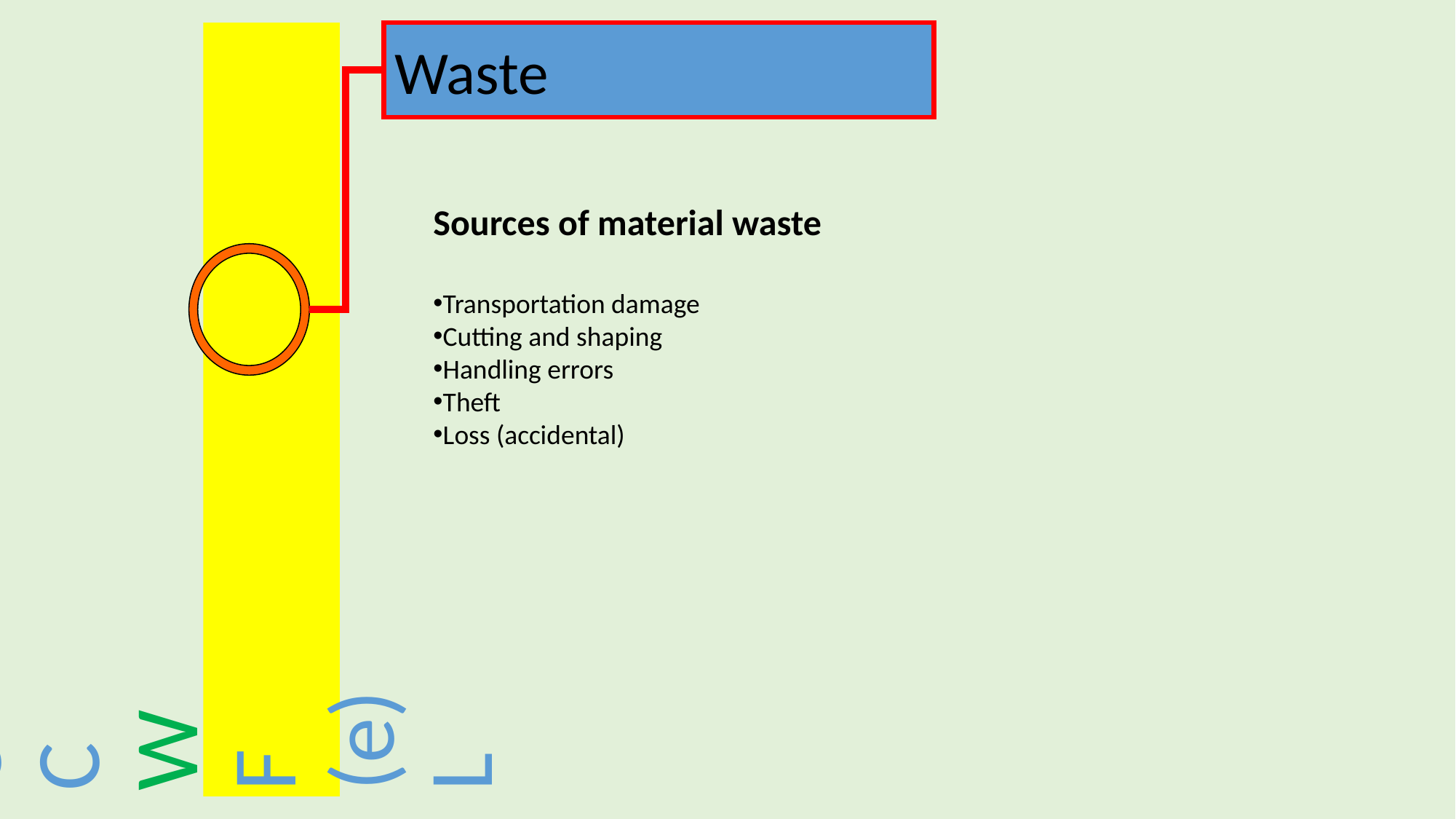

Waste

Sources of material waste

Transportation damage
Cutting and shaping
Handling errors
Theft
Loss (accidental)

# C C W F (e) L